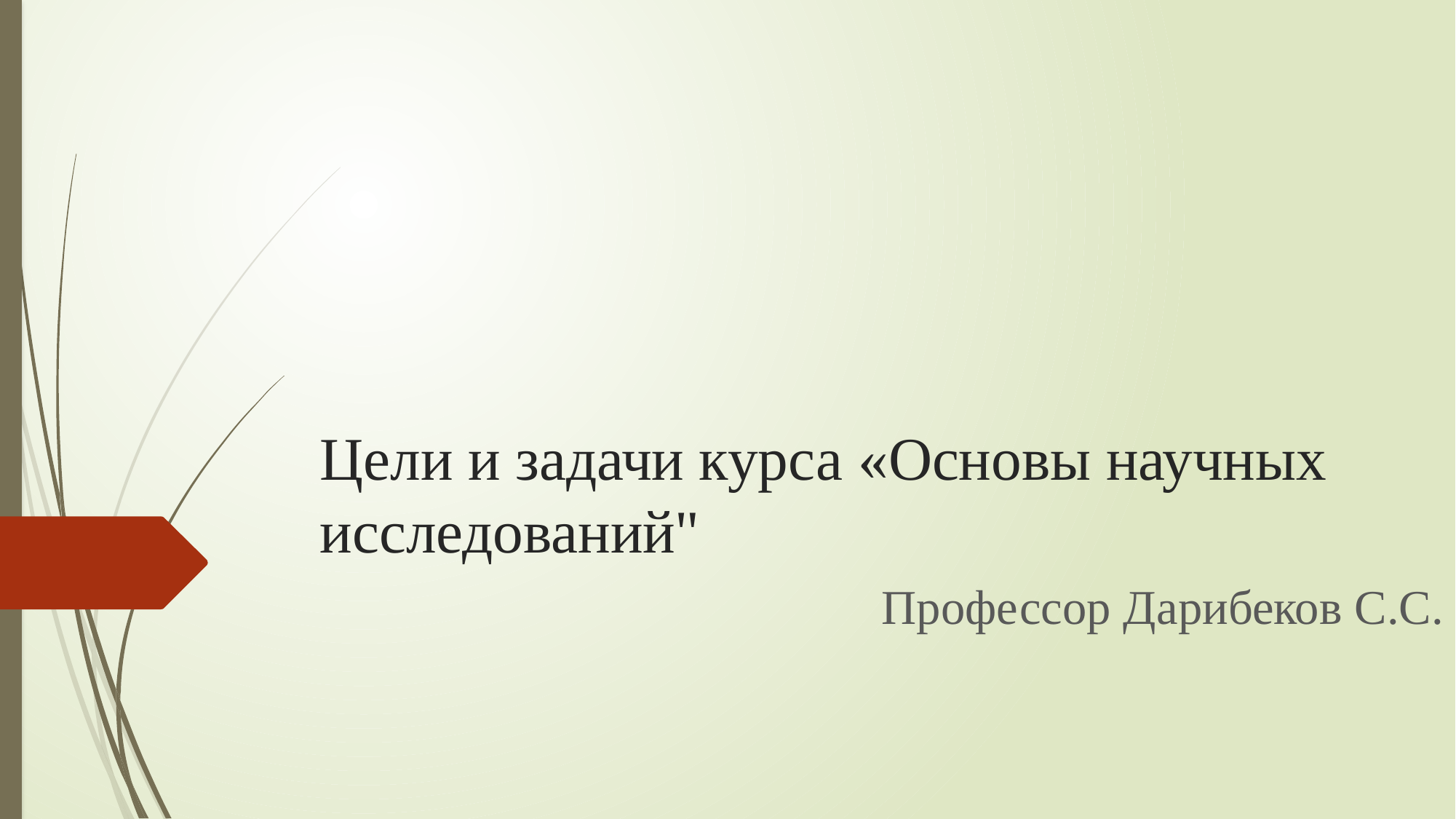

# Цели и задачи курса «Основы научных исследований"
Профессор Дарибеков С.С.